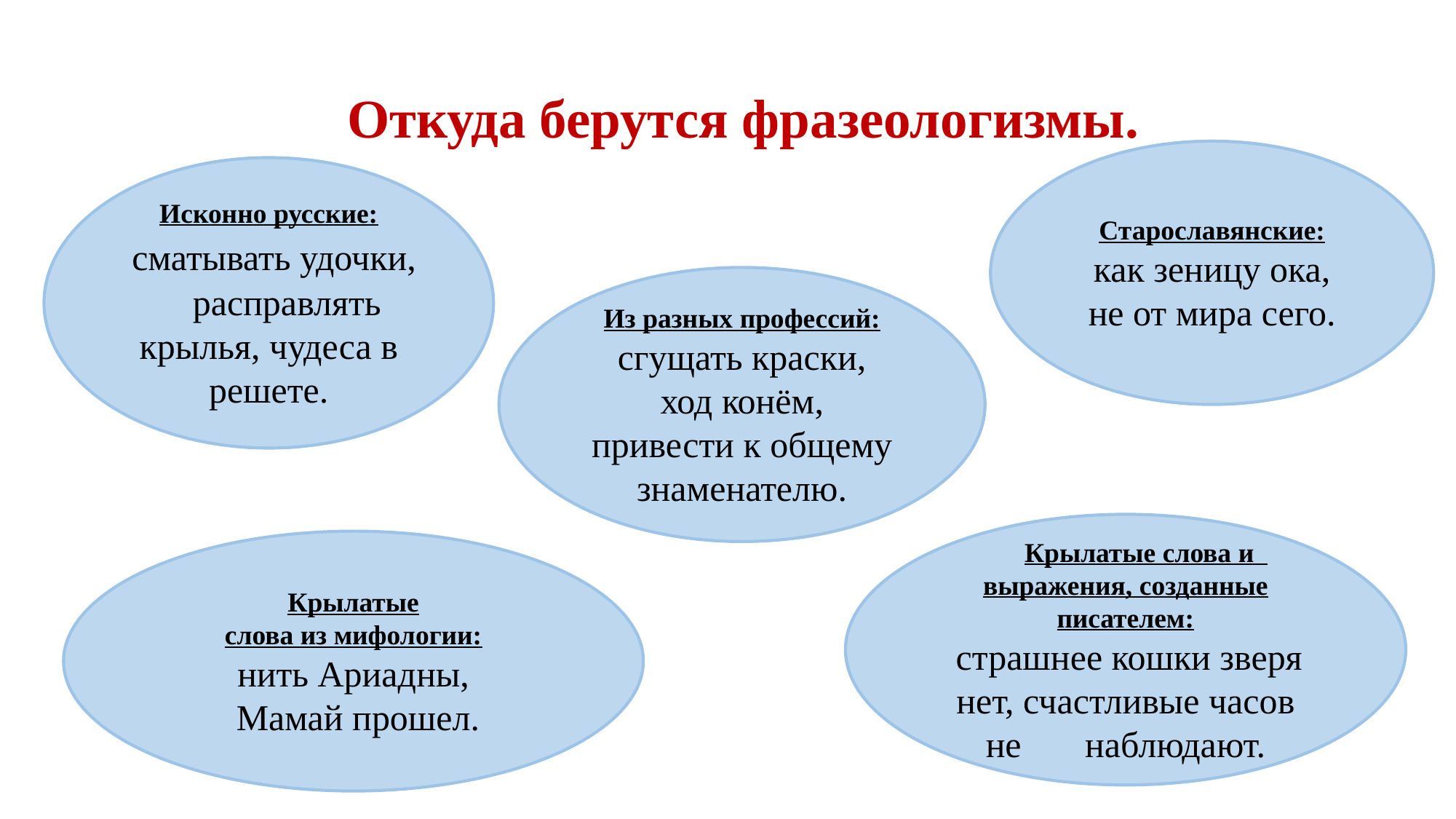

Откуда берутся фразеологизмы.
Старославянские:
как зеницу ока,
не от мира сего.
Исконно русские:
 сматывать удочки,     расправлять крылья, чудеса в решете.
Из разных профессий:
сгущать краски,
ход конём,
привести к общему знаменателю.
      Крылатые слова и   выражения, созданные писателем:
 страшнее кошки зверя нет, счастливые часов не       наблюдают.
Крылатые
слова из мифологии:
нить Ариадны,
 Мамай прошел.